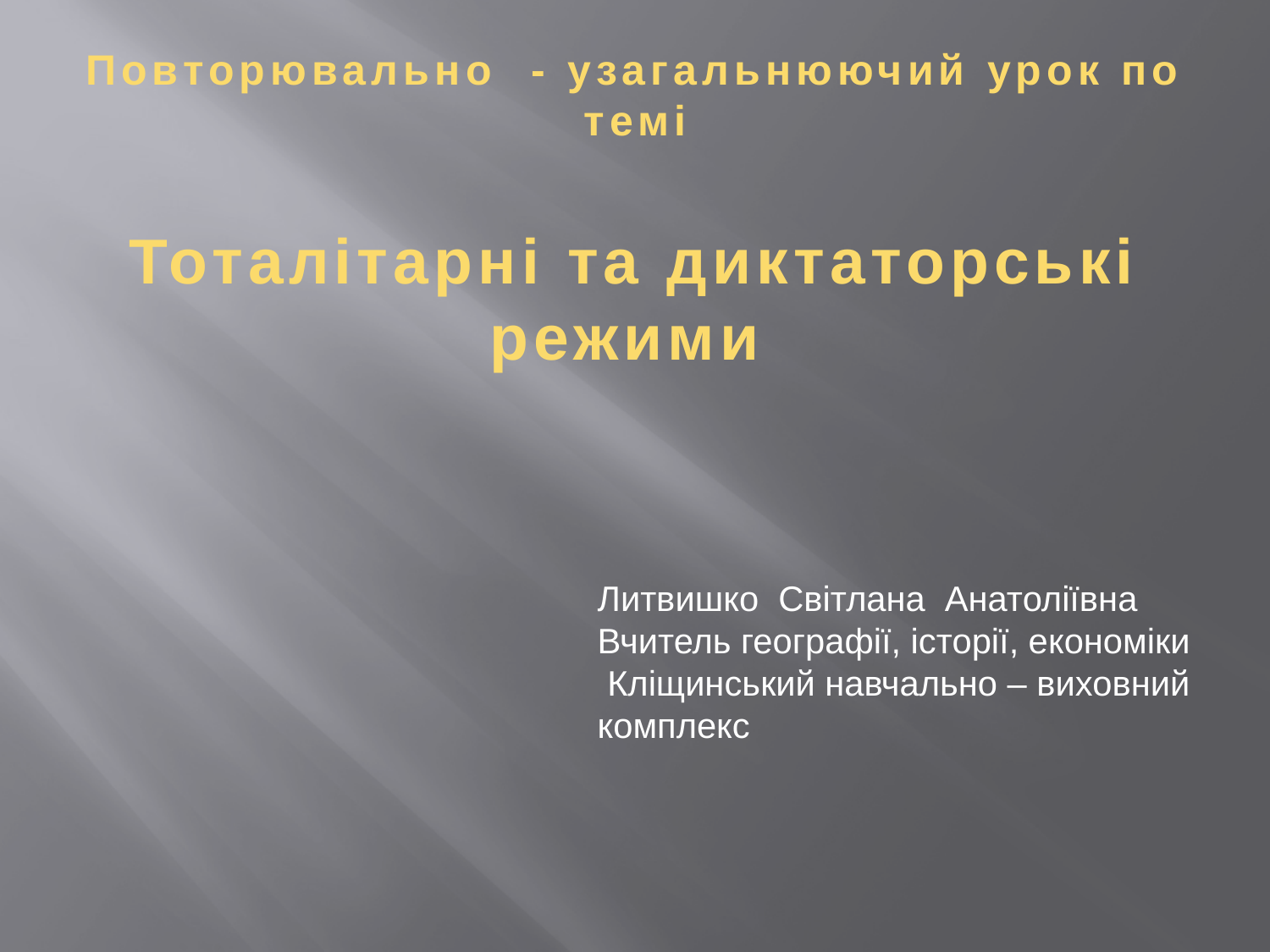

Повторювально  - узагальнюючий урок по темі

Тоталітарні та диктаторські режими

Литвишко  Світлана  Анатоліївна
Вчитель географії, історії, економіки
 Кліщинський навчально – виховний комплекс